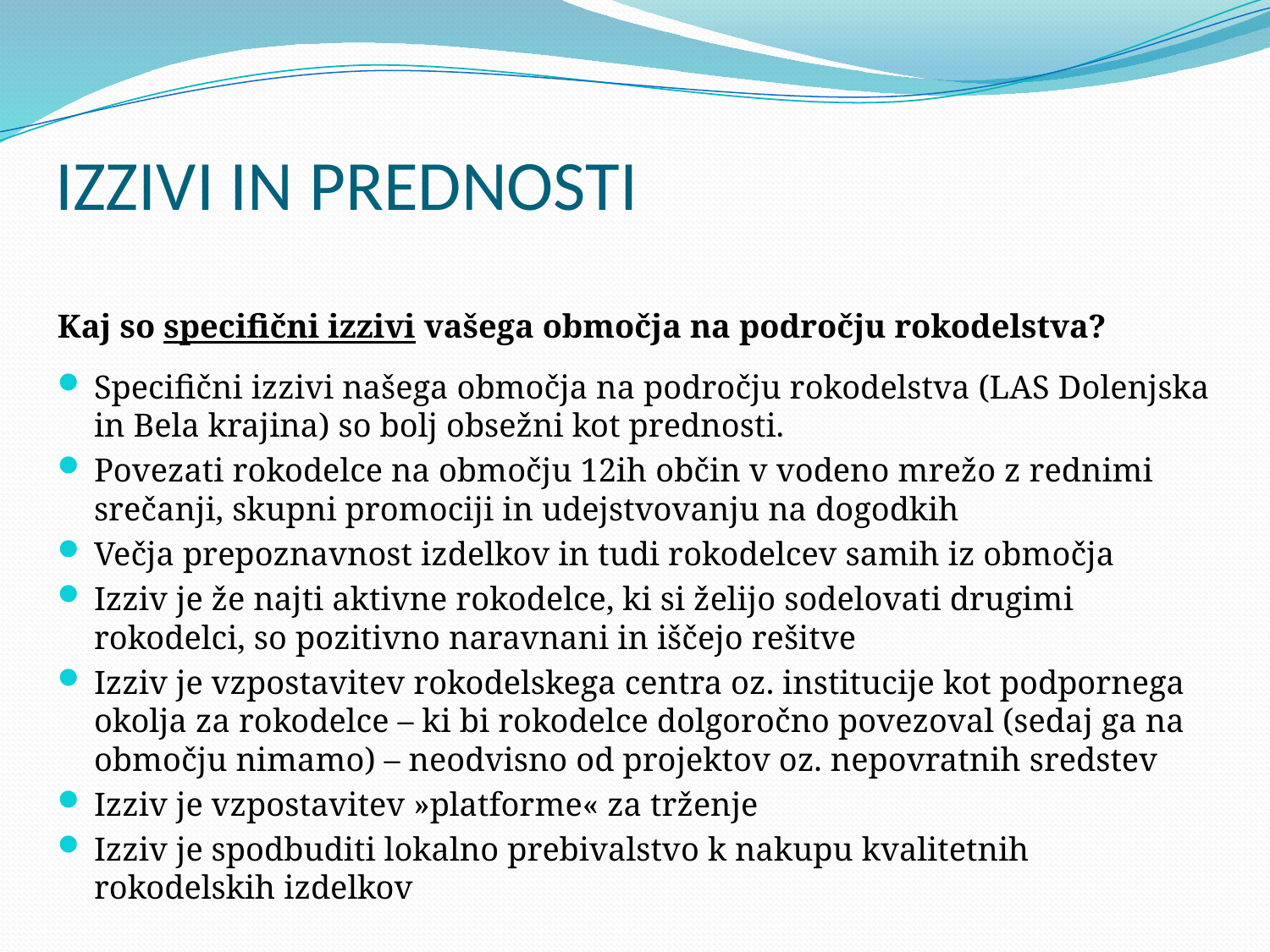

# IZZIVI IN PREDNOSTI
Kaj so specifični izzivi vašega območja na področju rokodelstva?

Specifični izzivi našega območja na področju rokodelstva (LAS Dolenjska in Bela krajina) so bolj obsežni kot prednosti.
Povezati rokodelce na območju 12ih občin v vodeno mrežo z rednimi srečanji, skupni promociji in udejstvovanju na dogodkih
Večja prepoznavnost izdelkov in tudi rokodelcev samih iz območja
Izziv je že najti aktivne rokodelce, ki si želijo sodelovati drugimi rokodelci, so pozitivno naravnani in iščejo rešitve
Izziv je vzpostavitev rokodelskega centra oz. institucije kot podpornega okolja za rokodelce – ki bi rokodelce dolgoročno povezoval (sedaj ga na območju nimamo) – neodvisno od projektov oz. nepovratnih sredstev
Izziv je vzpostavitev »platforme« za trženje
Izziv je spodbuditi lokalno prebivalstvo k nakupu kvalitetnih rokodelskih izdelkov